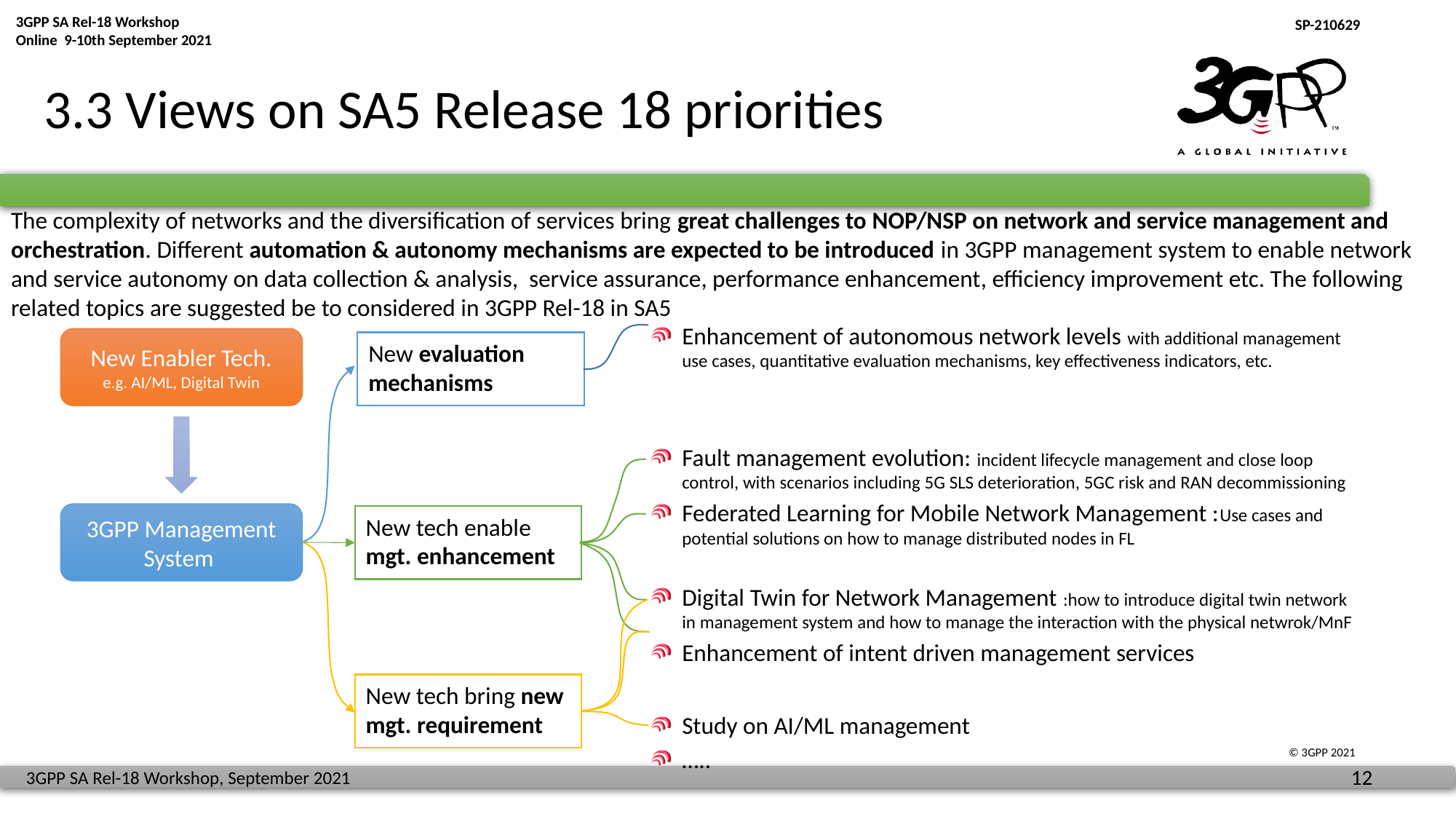

3GPP SA Rel-18 Workshop
Online  9-10th September 2021
SP-210629
# 3.3 Views on SA5 Release 18 priorities
The complexity of networks and the diversification of services bring great challenges to NOP/NSP on network and service management and orchestration. Different automation & autonomy mechanisms are expected to be introduced in 3GPP management system to enable network and service autonomy on data collection & analysis,  service assurance, performance enhancement, efficiency improvement etc. The following related topics are suggested be to considered in 3GPP Rel-18 in SA5
Enhancement of autonomous network levels with additional management use cases, quantitative evaluation mechanisms, key effectiveness indicators, etc.

New Enabler Tech.
e.g. AI/ML, Digital Twin
New evaluation mechanisms

Fault management evolution: incident lifecycle management and close loop control, with scenarios including 5G SLS deterioration, 5GC risk and RAN decommissioning
Federated Learning for Mobile Network Management :Use cases and potential solutions on how to manage distributed nodes in FL

3GPP Management System
New tech enable mgt. enhancement

Digital Twin for Network Management :how to introduce digital twin network in management system and how to manage the interaction with the physical netwrok/MnF
Enhancement of intent driven management services

New tech bring new mgt. requirement
Study on AI/ML management
…..